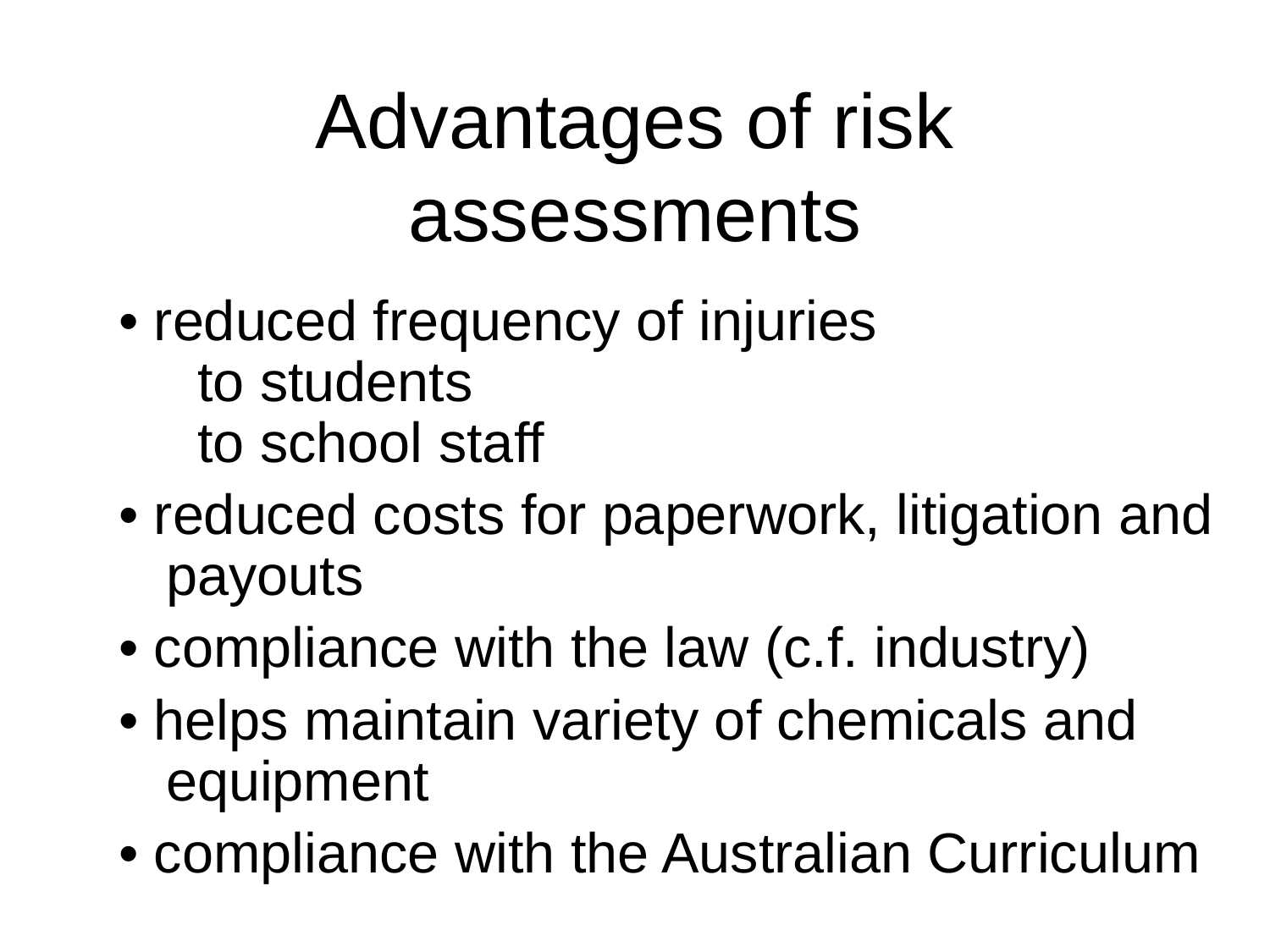

# Advantages of risk assessments
• reduced frequency of injuries
  to students
  to school staff
• reduced costs for paperwork, litigation and payouts
• compliance with the law (c.f. industry)
• helps maintain variety of chemicals and equipment
• compliance with the Australian Curriculum